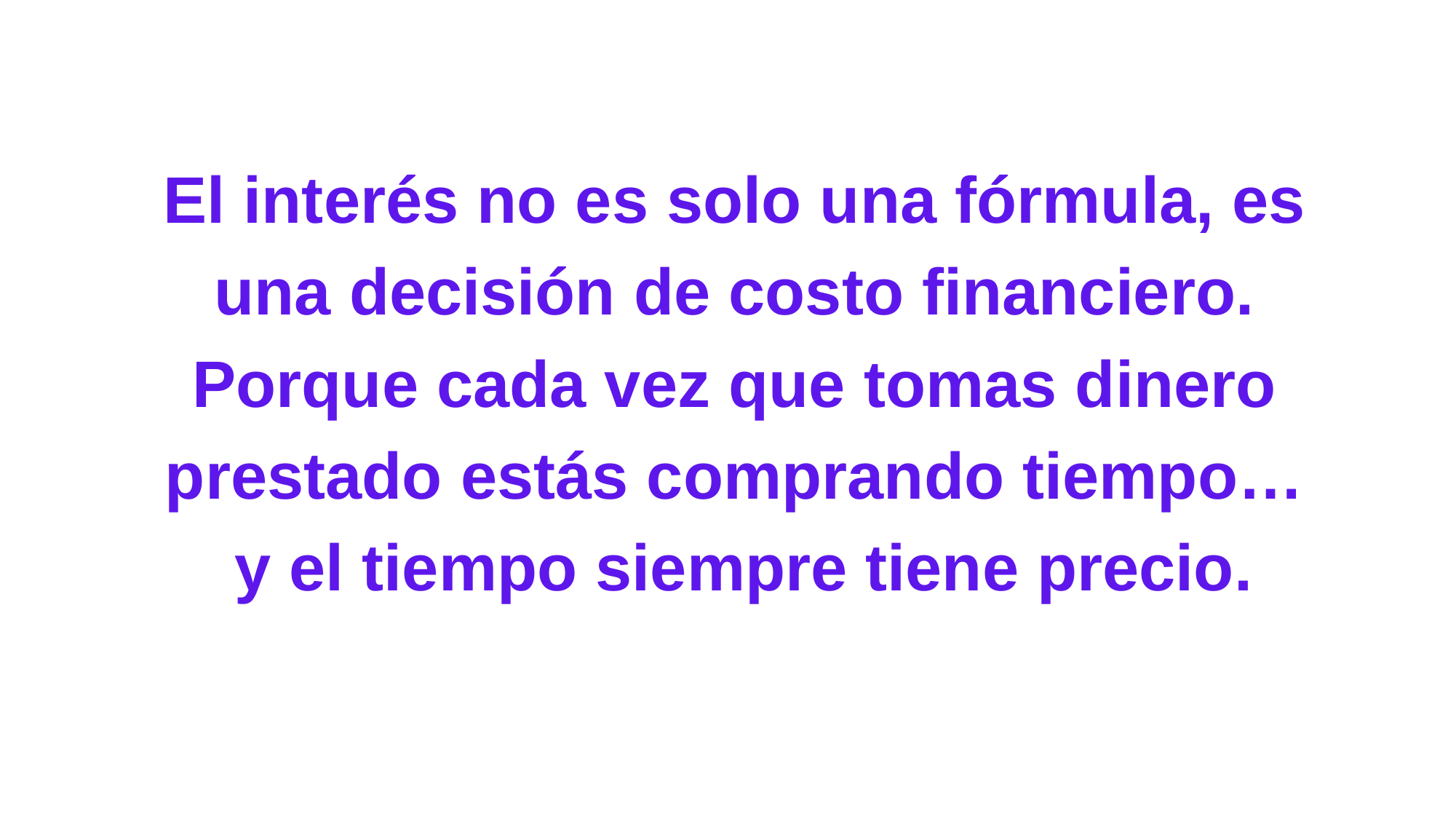

El interés no es solo una fórmula, es una decisión de costo financiero.
Porque cada vez que tomas dinero prestado estás comprando tiempo…
 y el tiempo siempre tiene precio.